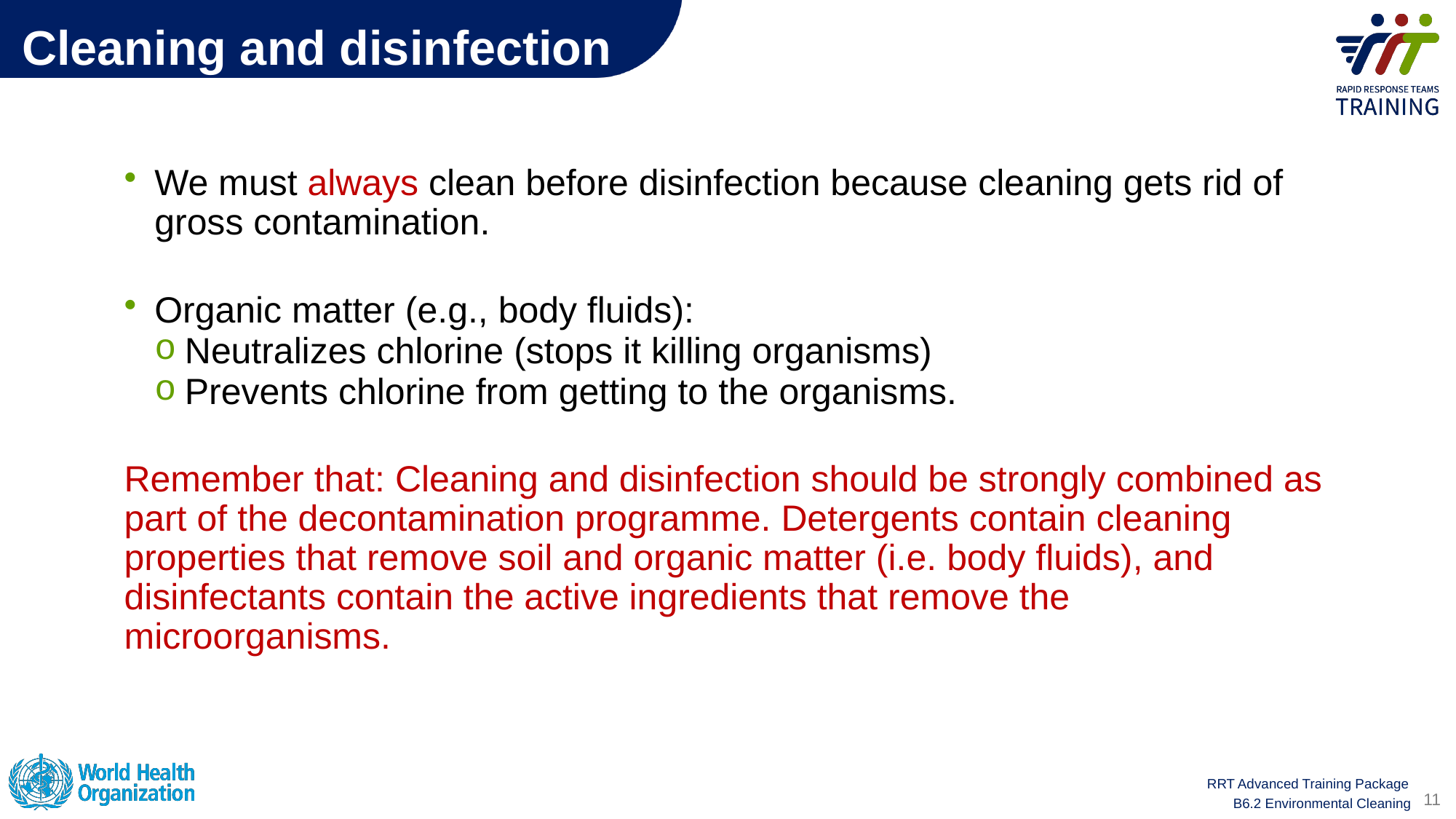

Cleaning and disinfection
We must always clean before disinfection because cleaning gets rid of gross contamination.

Organic matter (e.g., body fluids): ​
Neutralizes chlorine (stops it killing organisms)​
Prevents chlorine from getting to the organisms.​

Remember that: Cleaning and disinfection should be strongly combined as part of the decontamination programme. Detergents contain cleaning properties that remove soil and organic matter (i.e. body fluids), and disinfectants contain the active ingredients that remove the microorganisms.